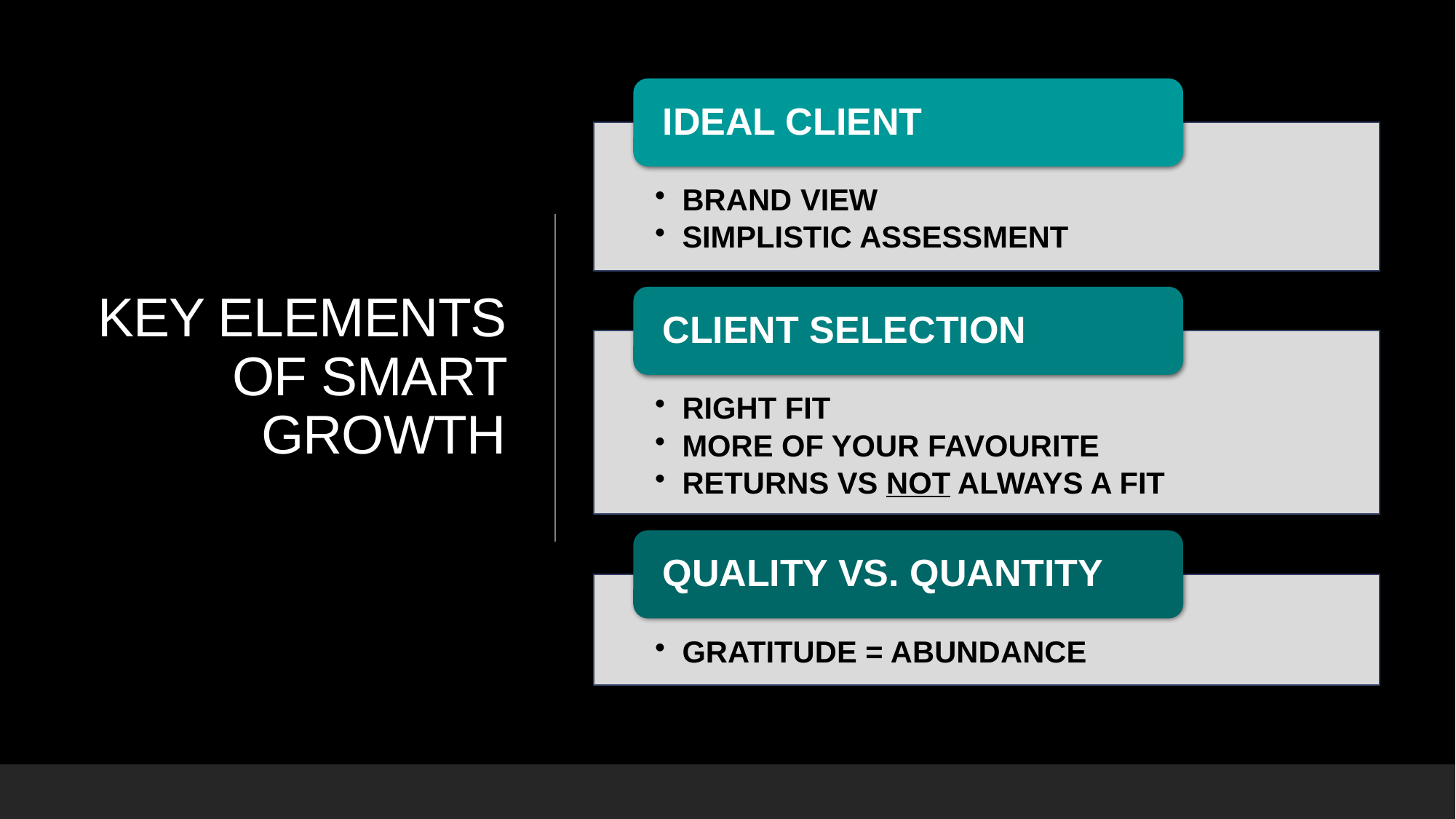

KEY ELEMENTS OF SMART GROWTH
BRAND VIEW
SIMPLISTIC ASSESSMENT
IDEAL CLIENT
RIGHT FIT
MORE OF YOUR FAVOURITE
RETURNS VS NOT ALWAYS A FIT
CLIENT SELECTION
GRATITUDE = ABUNDANCE
QUALITY VS. QUANTITY